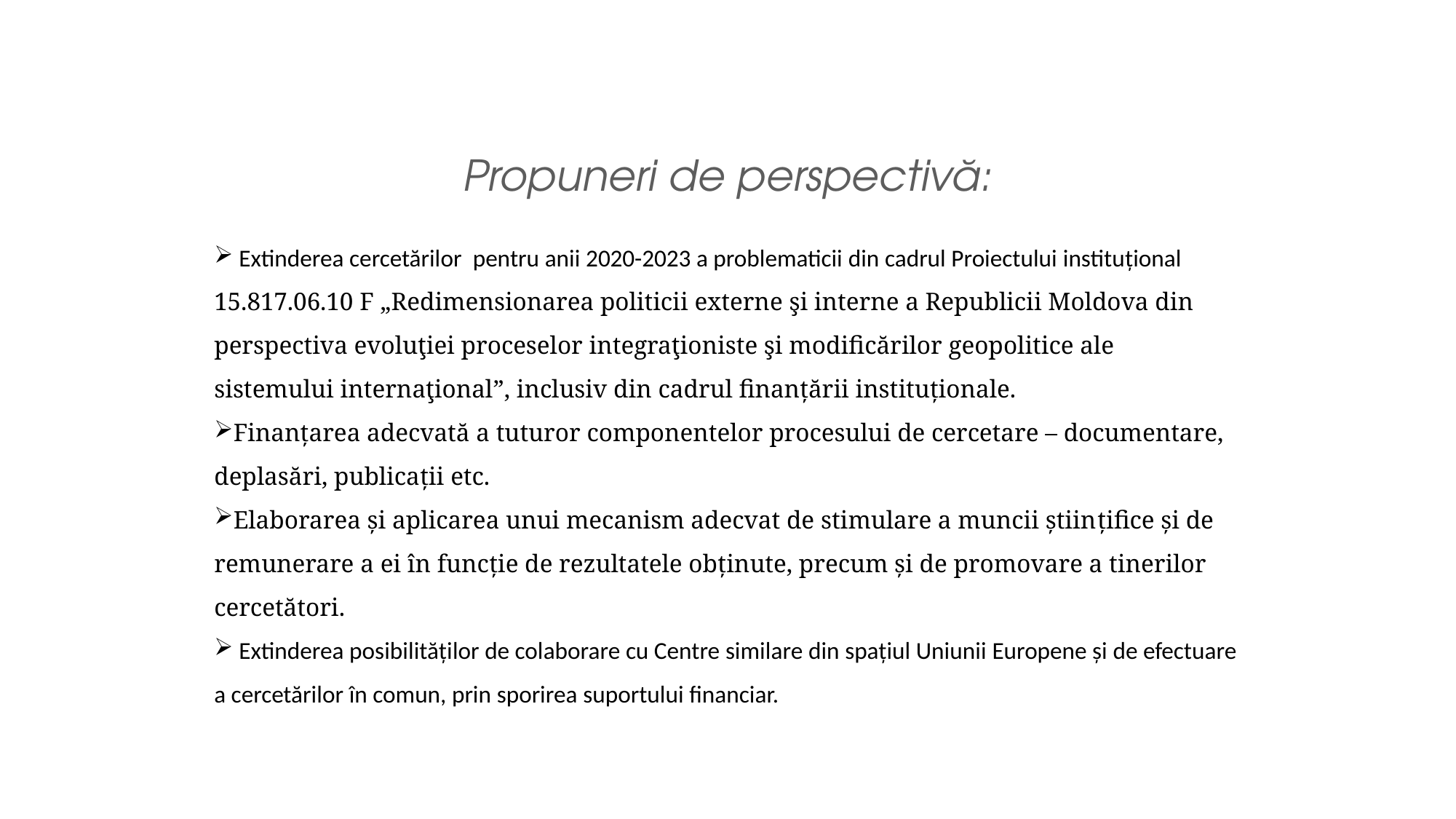

Propuneri de perspectivă:

 Extinderea cercetărilor  pentru anii 2020-2023 a problematicii din cadrul Proiectului instituţional 15.817.06.10 F „Redimensionarea politicii externe şi interne a Republicii Moldova din perspectiva evoluţiei proceselor integraţioniste şi modificărilor geopolitice ale sistemului internaţional”, inclusiv din cadrul finanţării instituţionale.
Finanțarea adecvată a tuturor componentelor procesului de cercetare – documentare, deplasări, publicații etc.
Elaborarea și aplicarea unui mecanism adecvat de stimulare a muncii științifice și de remunerare a ei în funcție de rezultatele obținute, precum și de promovare a tinerilor cercetători.
 Extinderea posibilităţilor de colaborare cu Centre similare din spaţiul Uniunii Europene şi de efectuare a cercetărilor în comun, prin sporirea suportului financiar.